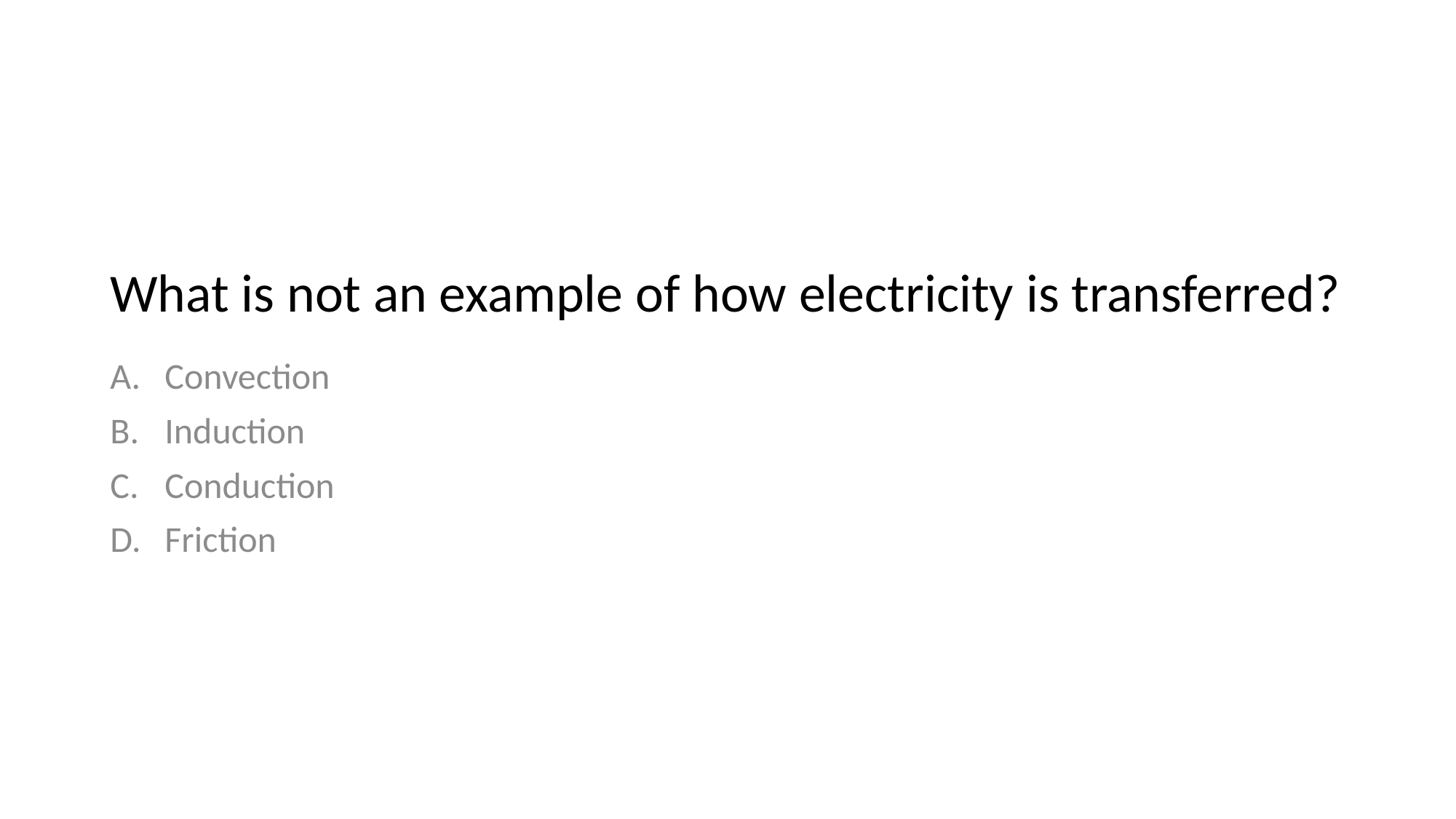

# What is not an example of how electricity is transferred?
Convection
Induction
Conduction
Friction